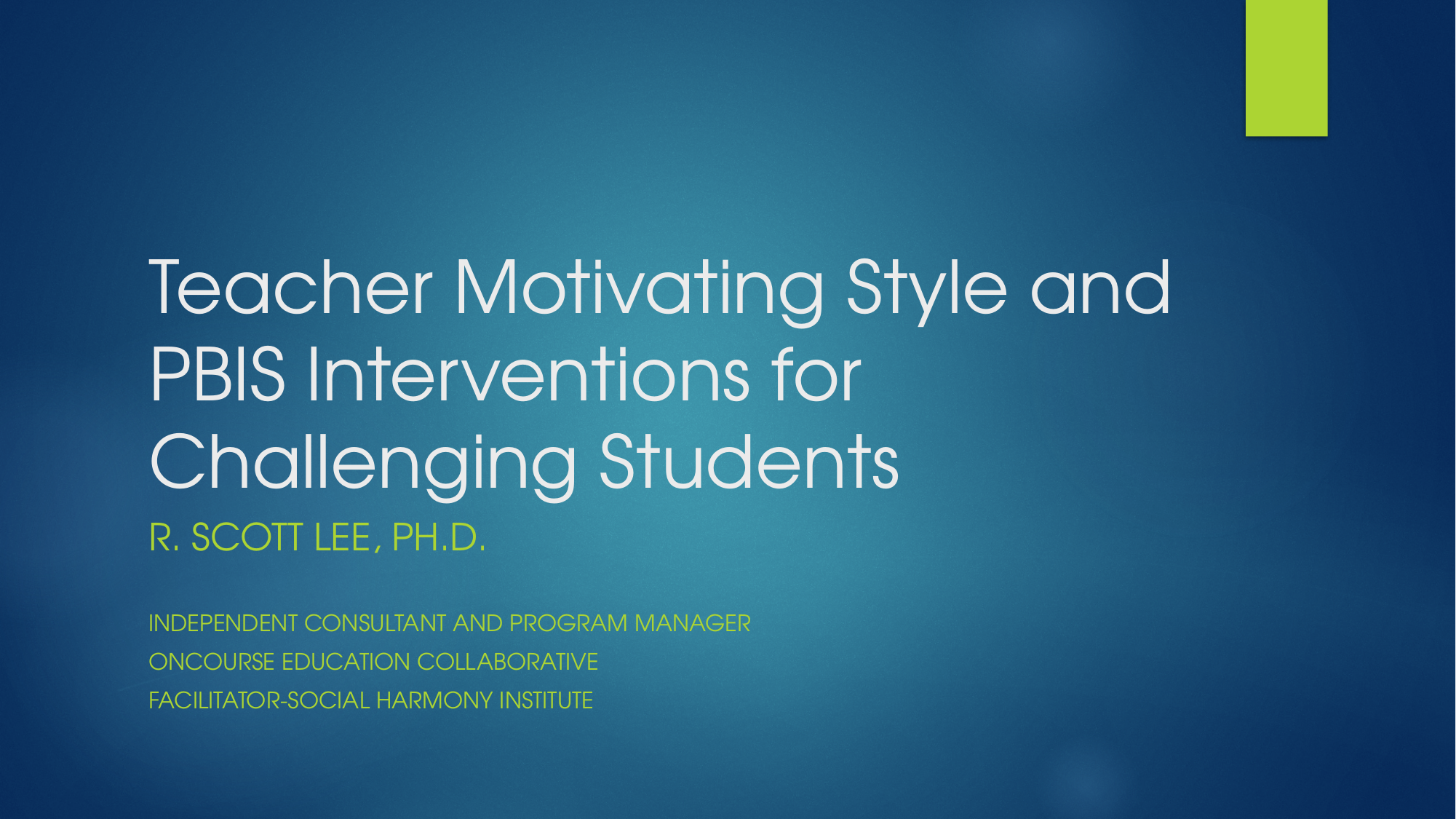

# Teacher Motivating Style and PBIS Interventions for Challenging Students
R. Scott Lee, Ph.D.

Independent consultant and program manager
oncourse Education Collaborative
Facilitator-Social Harmony Institute